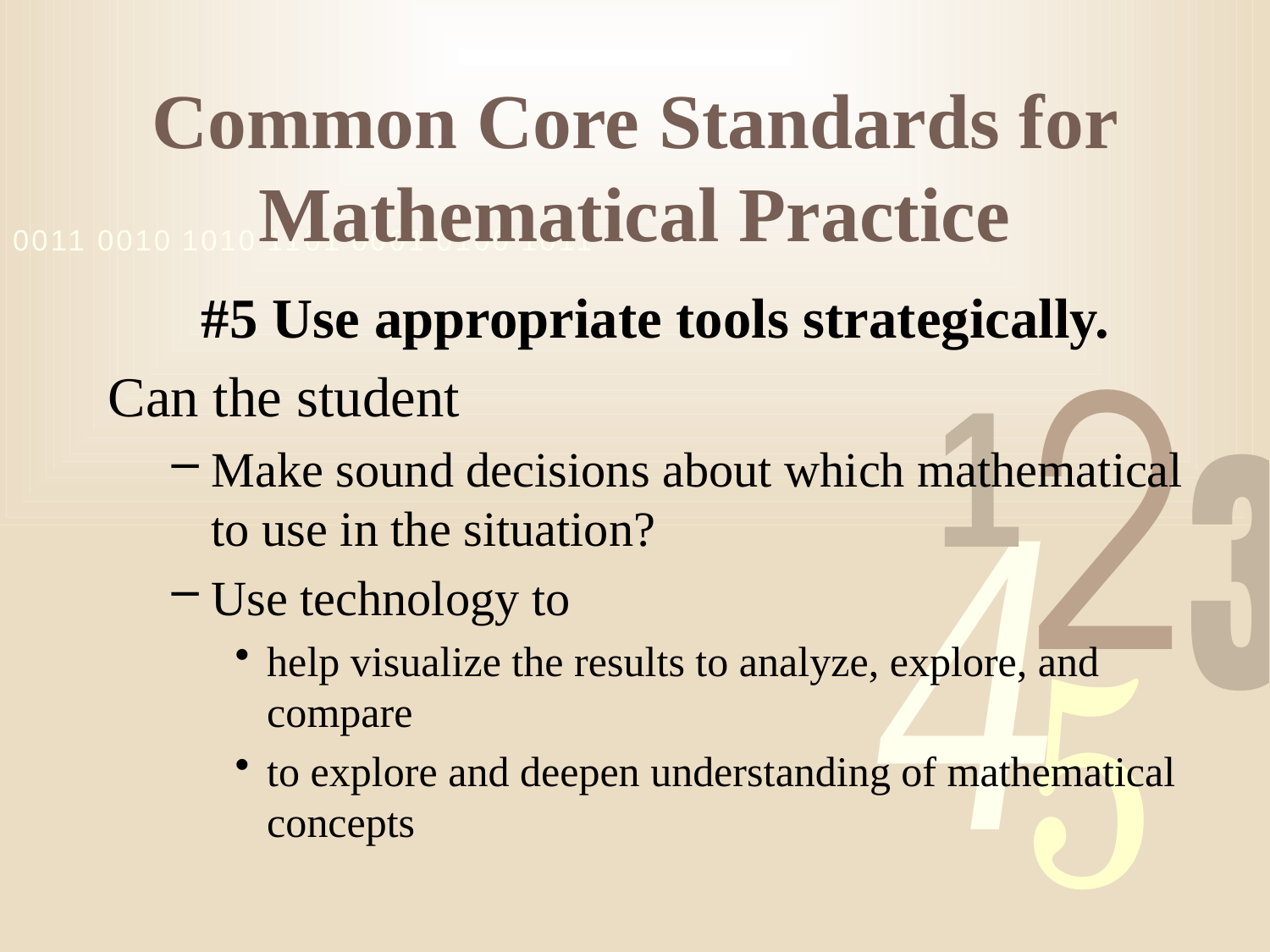

# Common Core Standards for Mathematical Practice
#5 Use appropriate tools strategically.
Can the student
Make sound decisions about which mathematical to use in the situation?
Use technology to
help visualize the results to analyze, explore, and compare
to explore and deepen understanding of mathematical concepts